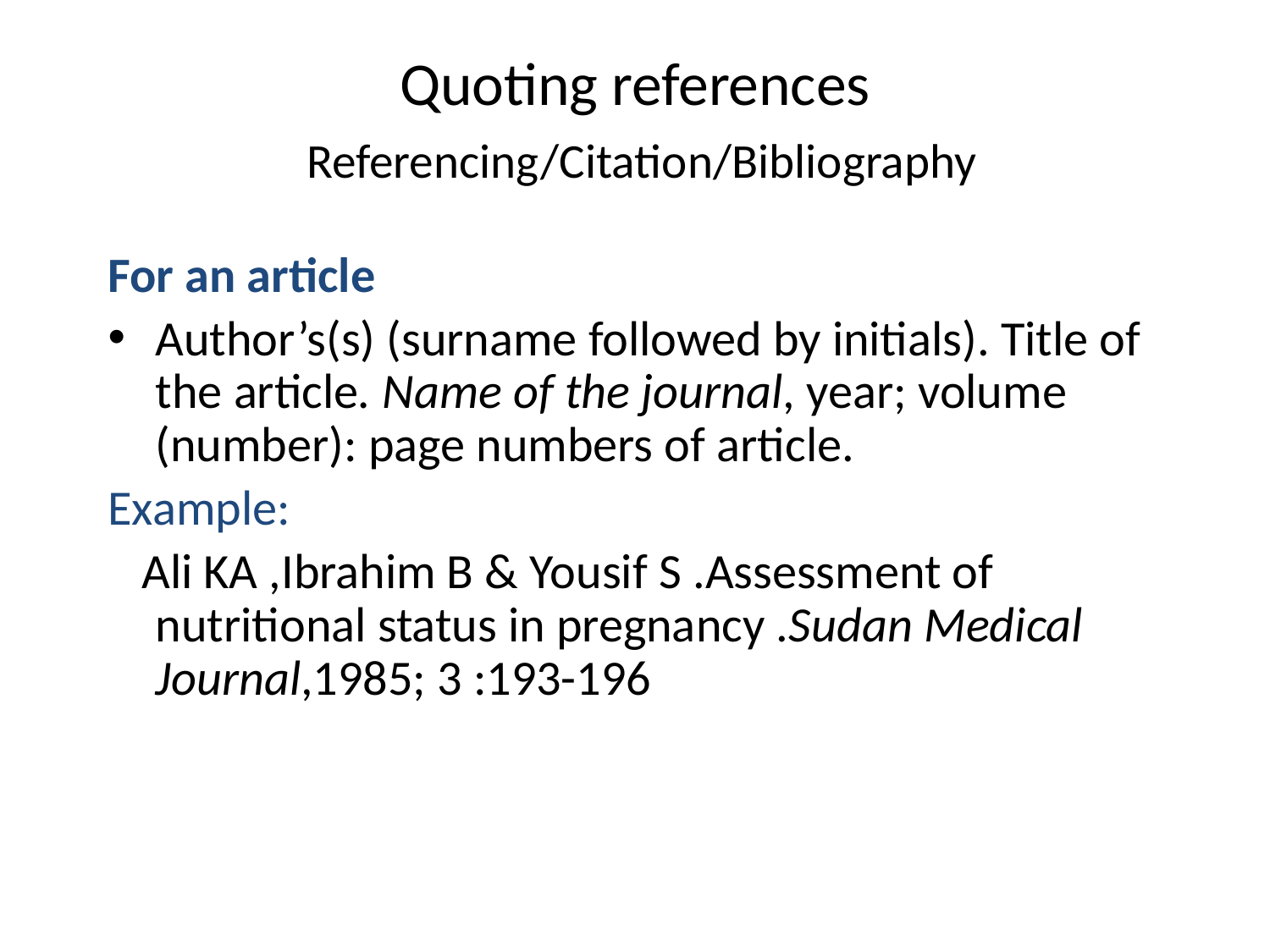

# Quoting references Referencing/Citation/Bibliography
For an article
Author’s(s) (surname followed by initials). Title of the article. Name of the journal, year; volume (number): page numbers of article.
Example:
   Ali KA ,Ibrahim B & Yousif S .Assessment of nutritional status in pregnancy .Sudan Medical Journal,1985; 3 :193-196